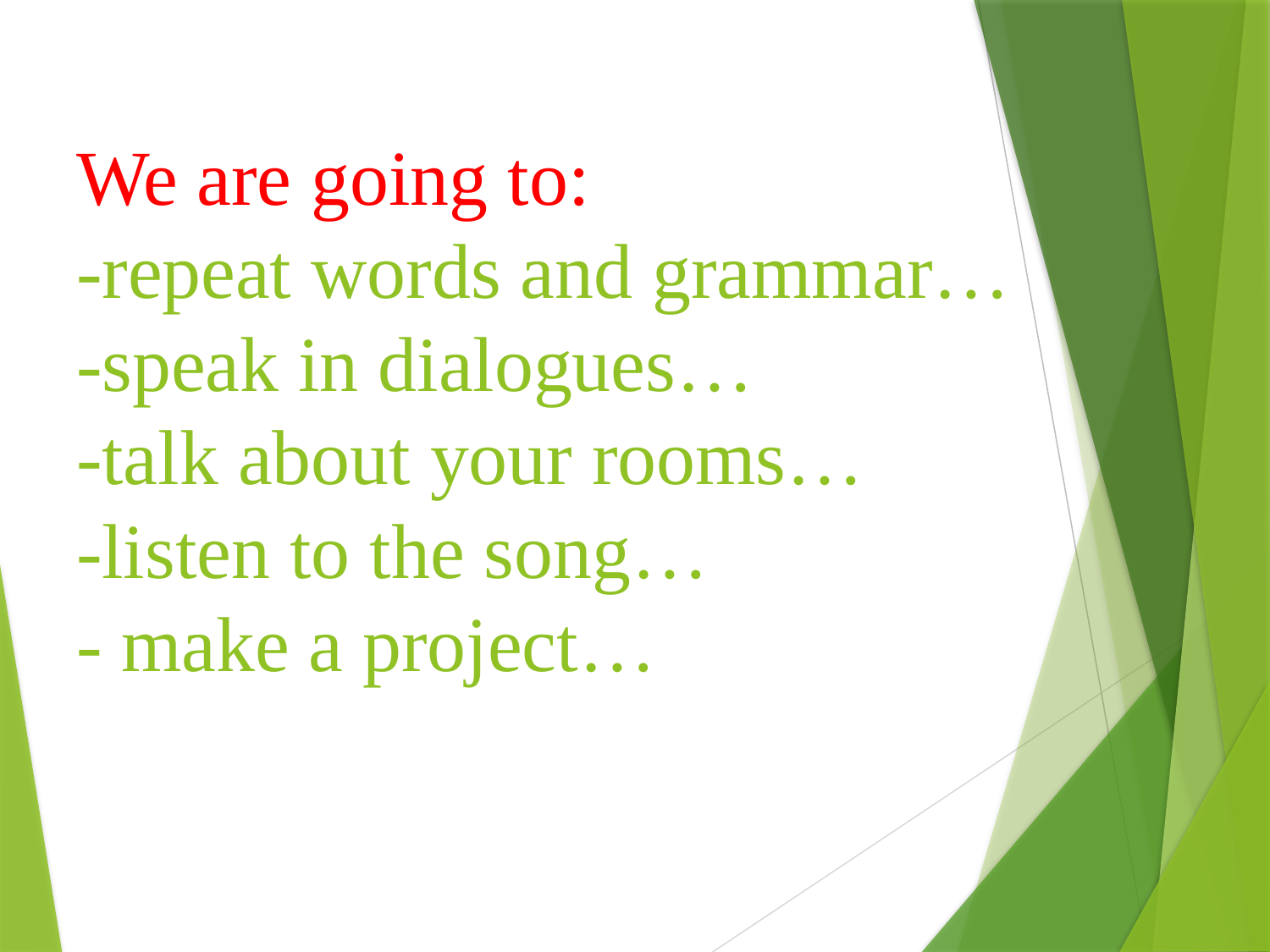

# We are going to: -repeat words and grammаr… -speak in dialogues… -talk about your rooms… -listen to the song… - make a project…